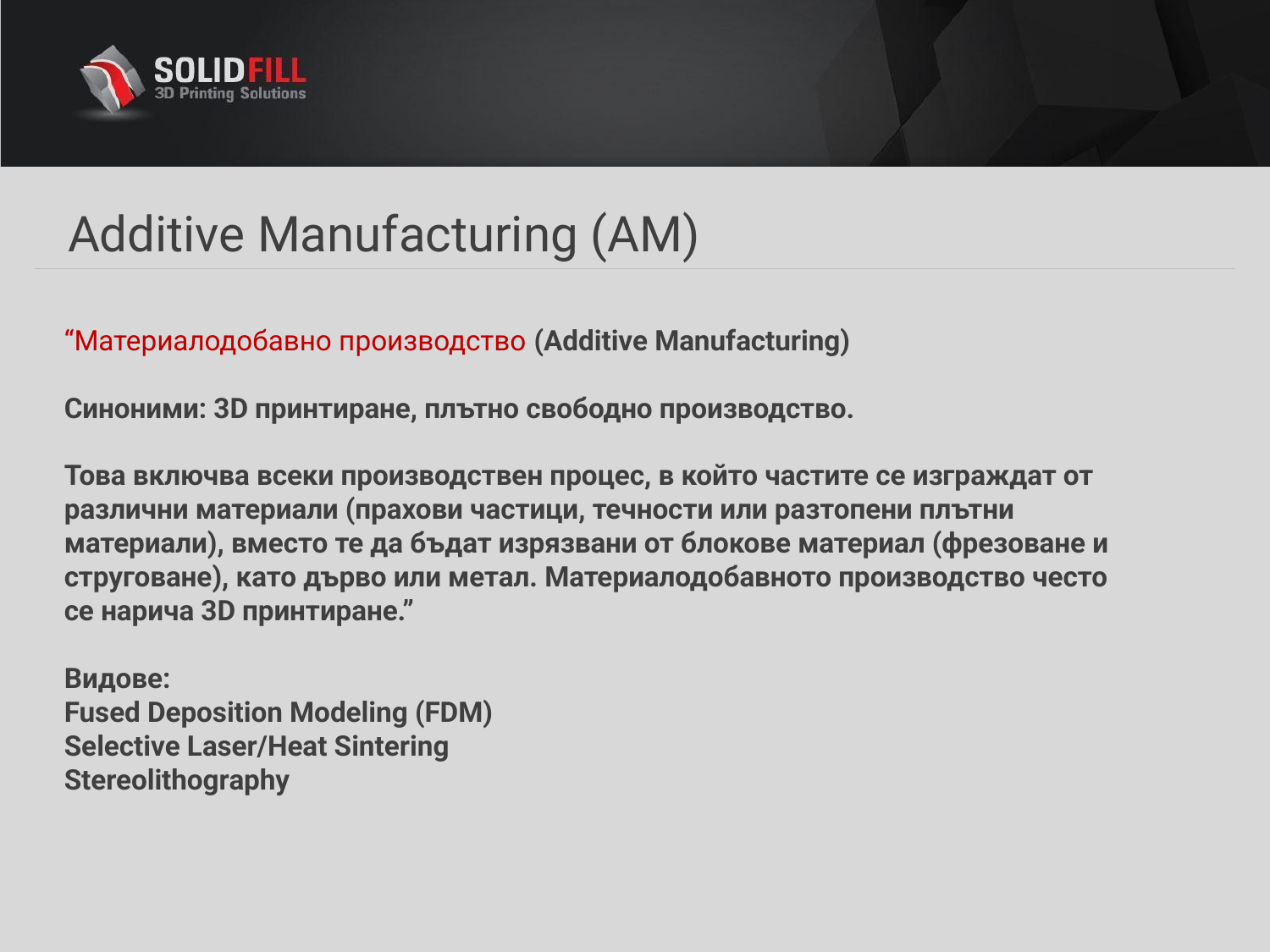

Additive Manufacturing (АМ)
“Материалодобавно производство (Additive Manufacturing)
Синоними: 3D принтиране, плътно свободно производство.
Това включва всеки производствен процес, в който частите се изграждат от различни материали (прахови частици, течности или разтопени плътни материали), вместо те да бъдат изрязвани от блокове материал (фрезоване и струговане), като дърво или метал. Материалодобавното производство често се нарича 3D принтиране.”

Видове:
Fused Deposition Modeling (FDM)
Selective Laser/Heat Sintering
Stereolithography